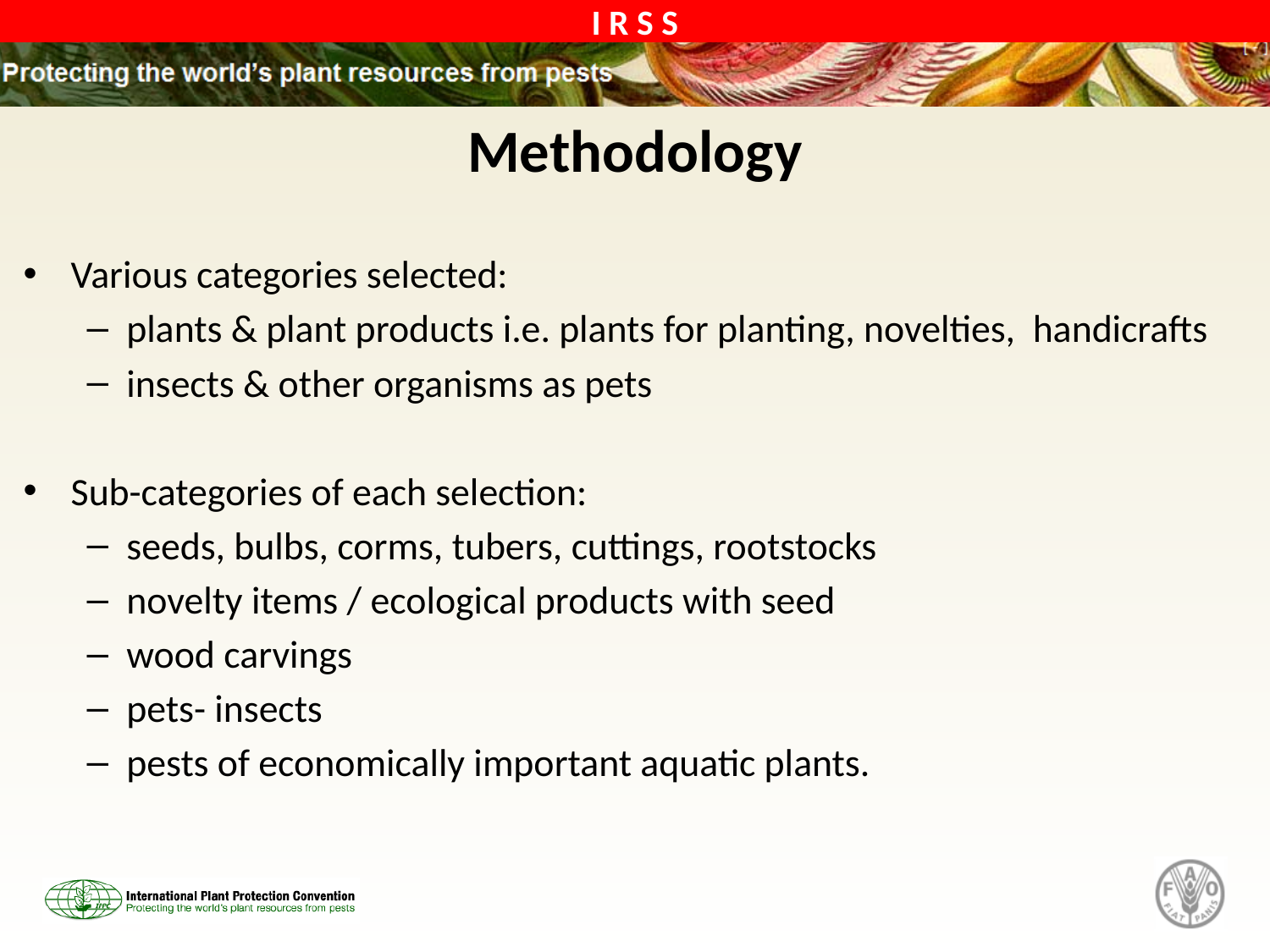

# Methodology
Various categories selected:
plants & plant products i.e. plants for planting, novelties,  handicrafts
insects & other organisms as pets

Sub-categories of each selection:
seeds, bulbs, corms, tubers, cuttings, rootstocks
novelty items / ecological products with seed
wood carvings
pets- insects
pests of economically important aquatic plants.